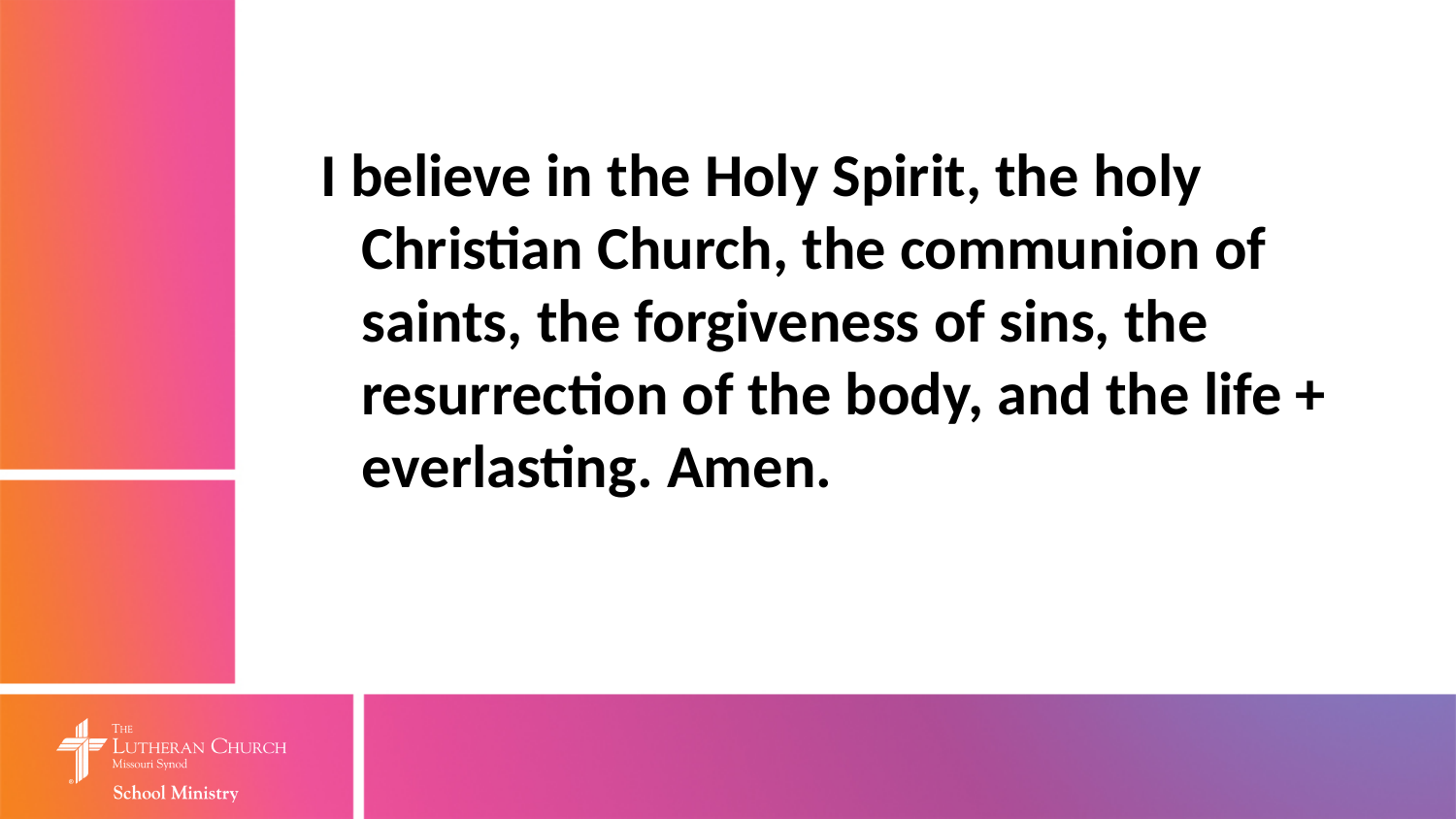

I believe in the Holy Spirit, the holy Christian Church, the communion of saints, the forgiveness of sins, the resurrection of the body, and the life + everlasting. Amen.